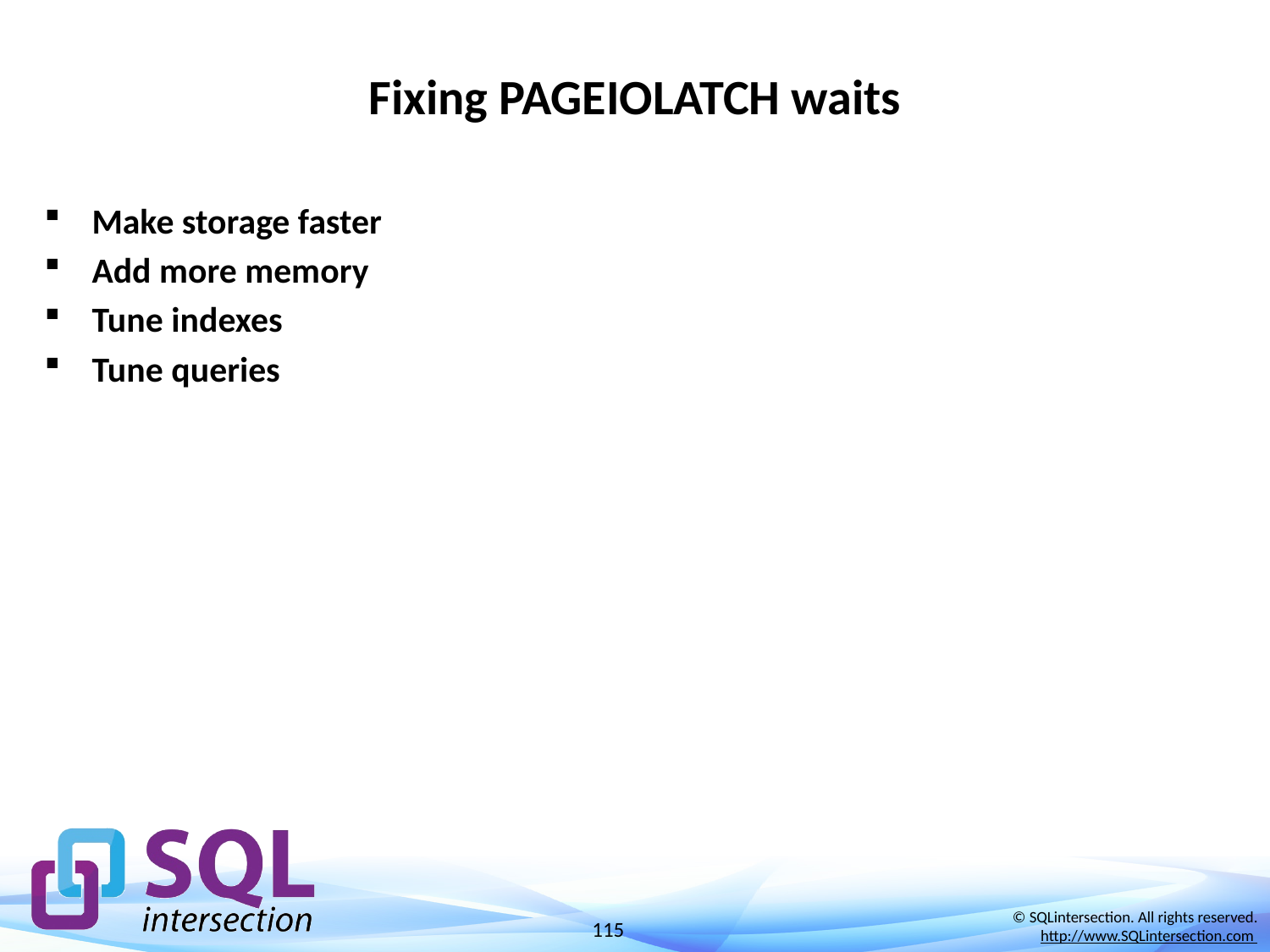

# Fixing PAGEIOLATCH waits
Make storage faster
Add more memory
Tune indexes
Tune queries